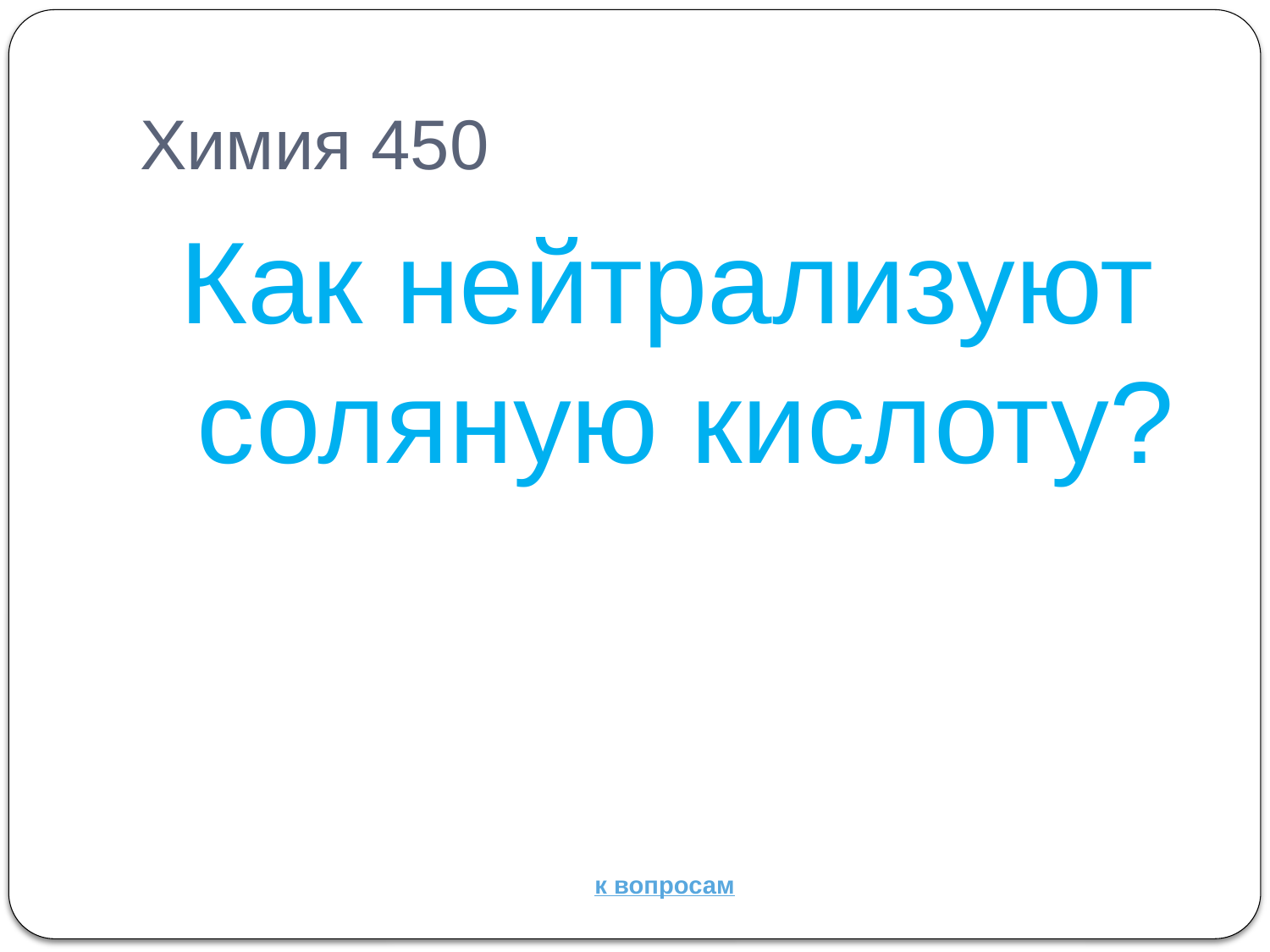

# Химия 450
Как нейтрализуют соляную кислоту?
к вопросам